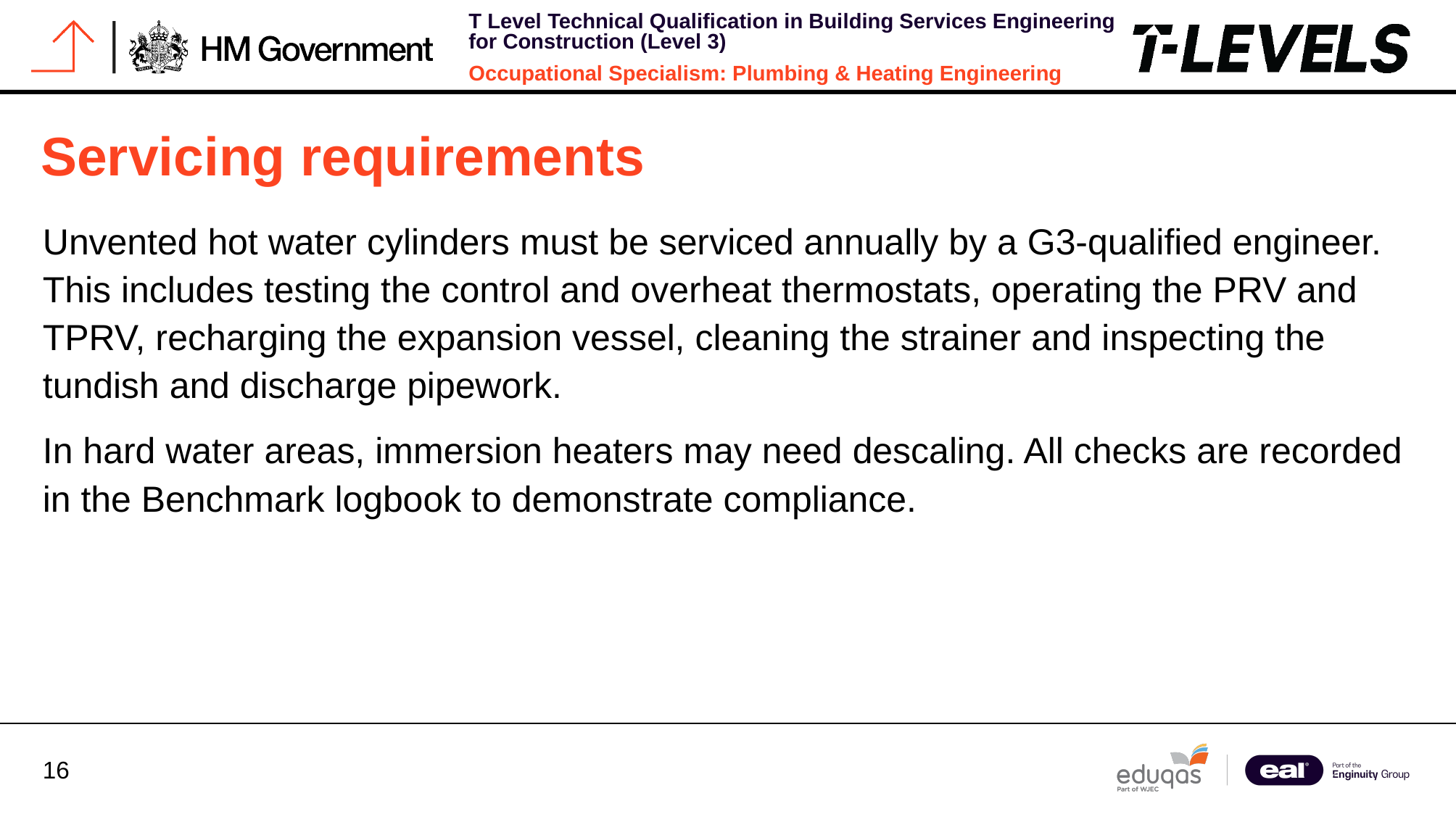

# Servicing requirements
Unvented hot water cylinders must be serviced annually by a G3-qualified engineer. This includes testing the control and overheat thermostats, operating the PRV and TPRV, recharging the expansion vessel, cleaning the strainer and inspecting the tundish and discharge pipework.
In hard water areas, immersion heaters may need descaling. All checks are recorded in the Benchmark logbook to demonstrate compliance.